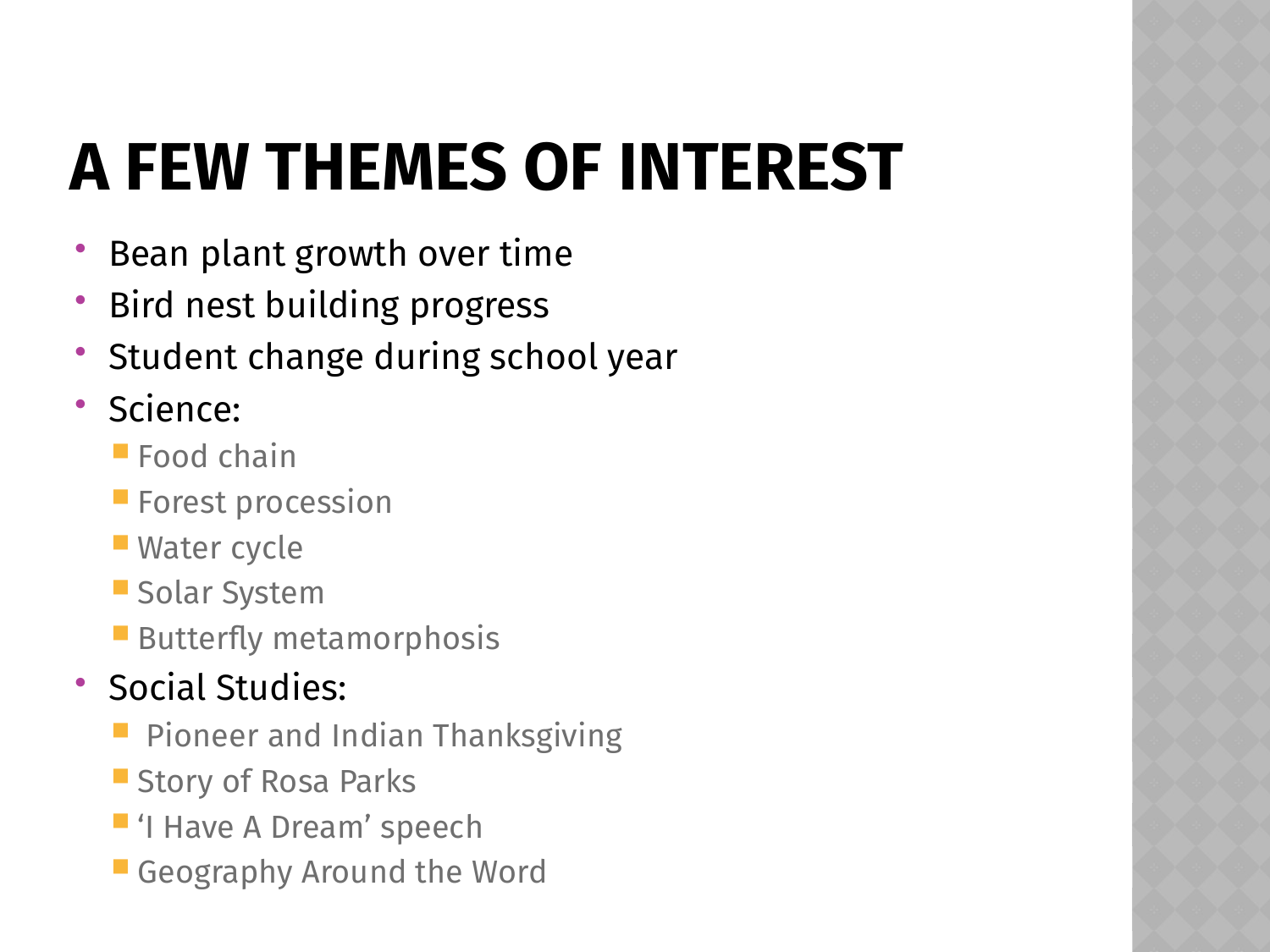

# A few Themes of Interest
Bean plant growth over time
Bird nest building progress
Student change during school year
Science:
Food chain
Forest procession
Water cycle
Solar System
Butterfly metamorphosis
Social Studies:
 Pioneer and Indian Thanksgiving
Story of Rosa Parks
‘I Have A Dream’ speech
Geography Around the Word